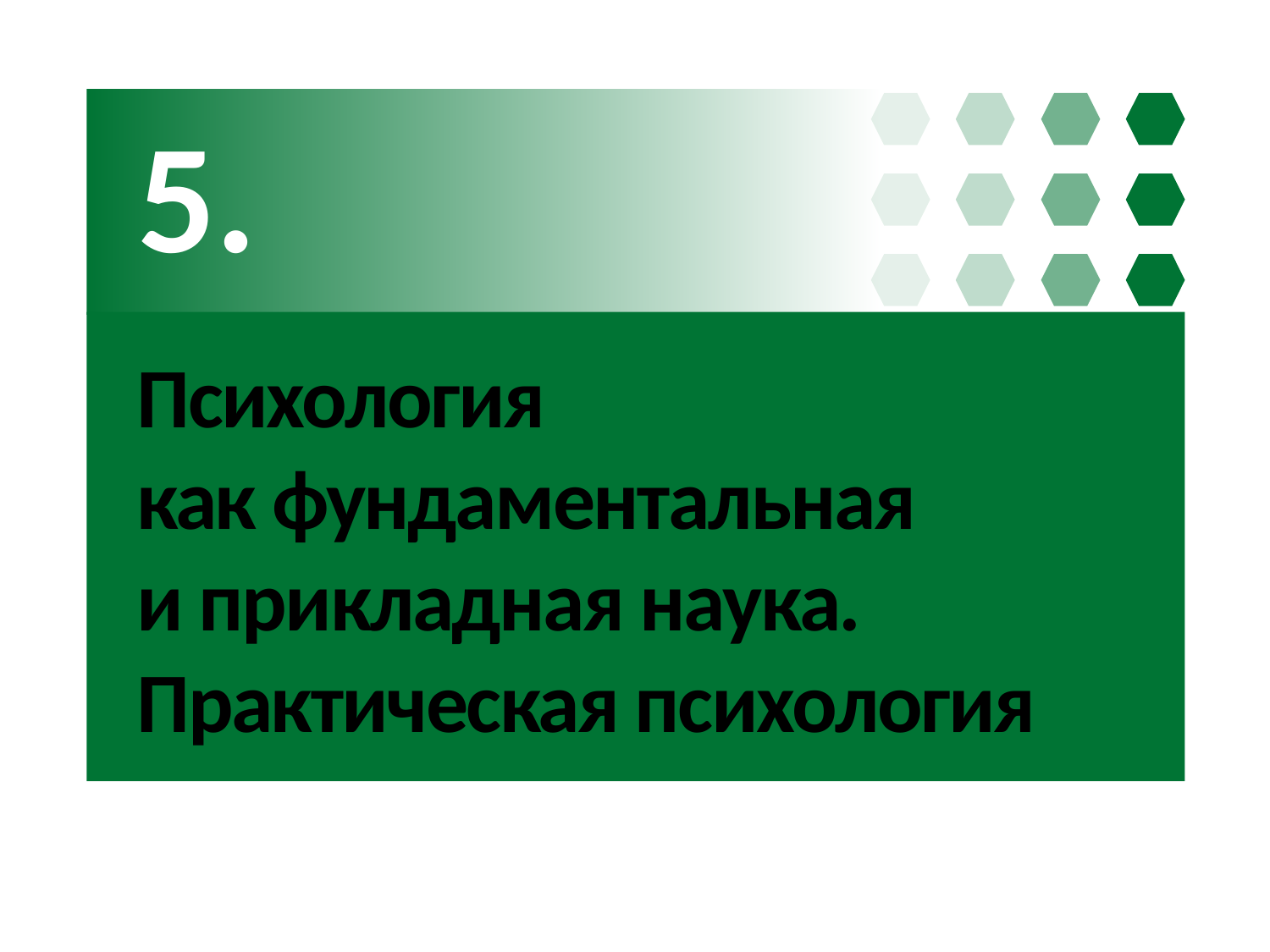

5.
# Психология как фундаментальная и прикладная наука. Практическая психология